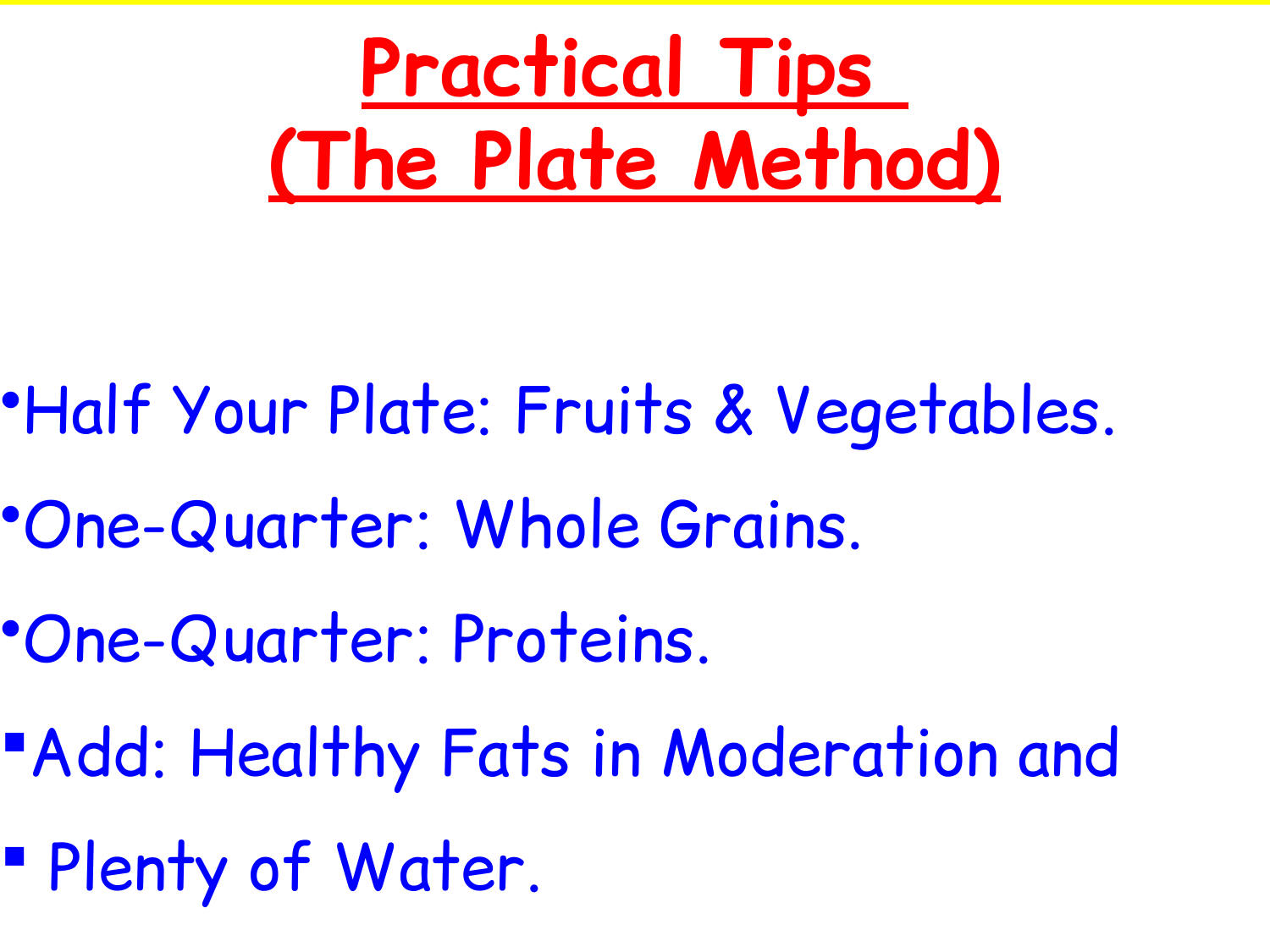

Practical Tips
(The Plate Method)

Half Your Plate: Fruits & Vegetables.
One-Quarter: Whole Grains.
One-Quarter: Proteins.
Add: Healthy Fats in Moderation and
 Plenty of Water.